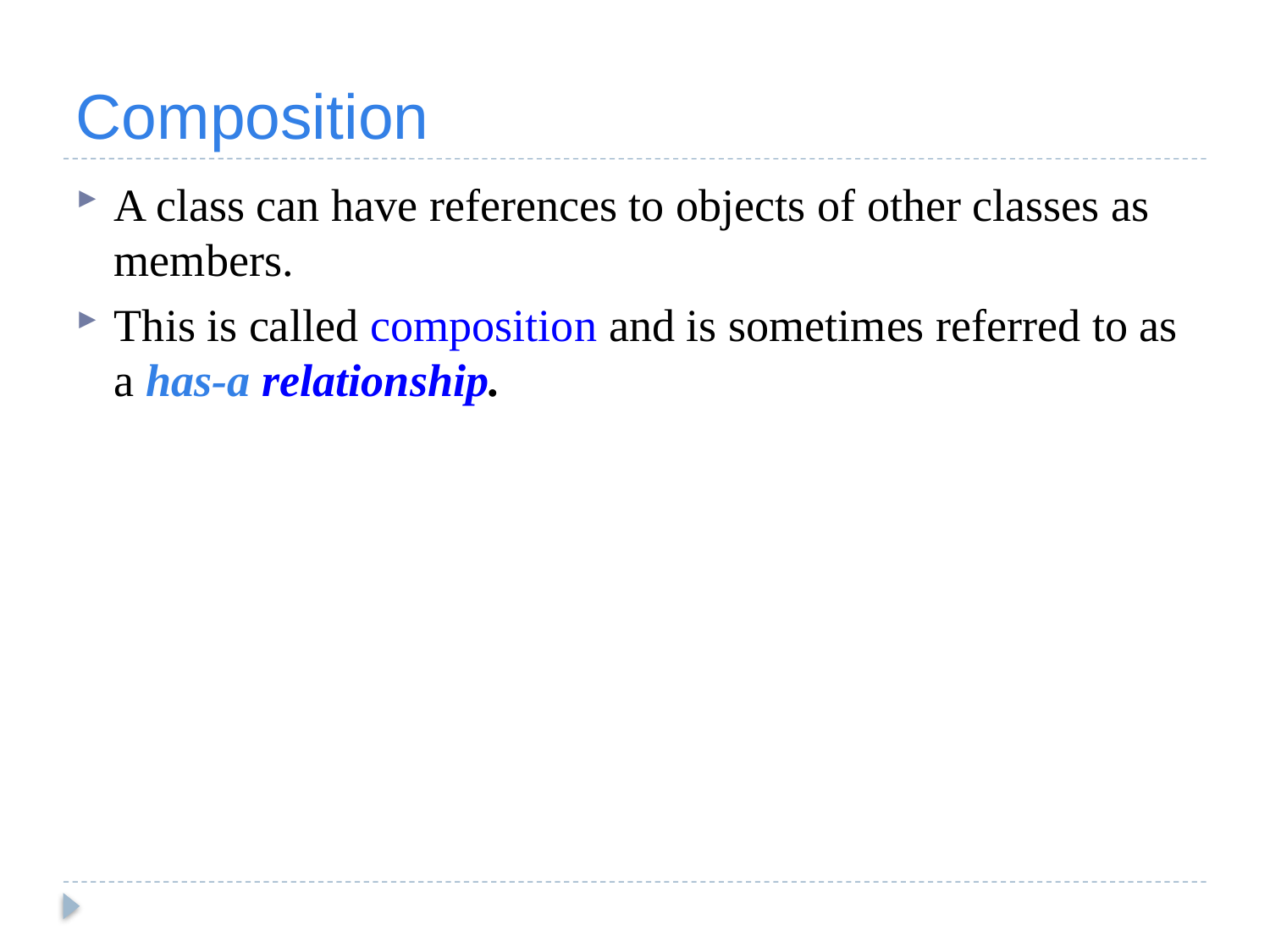

# Composition
A class can have references to objects of other classes as members.
This is called composition and is sometimes referred to as a has-a relationship.